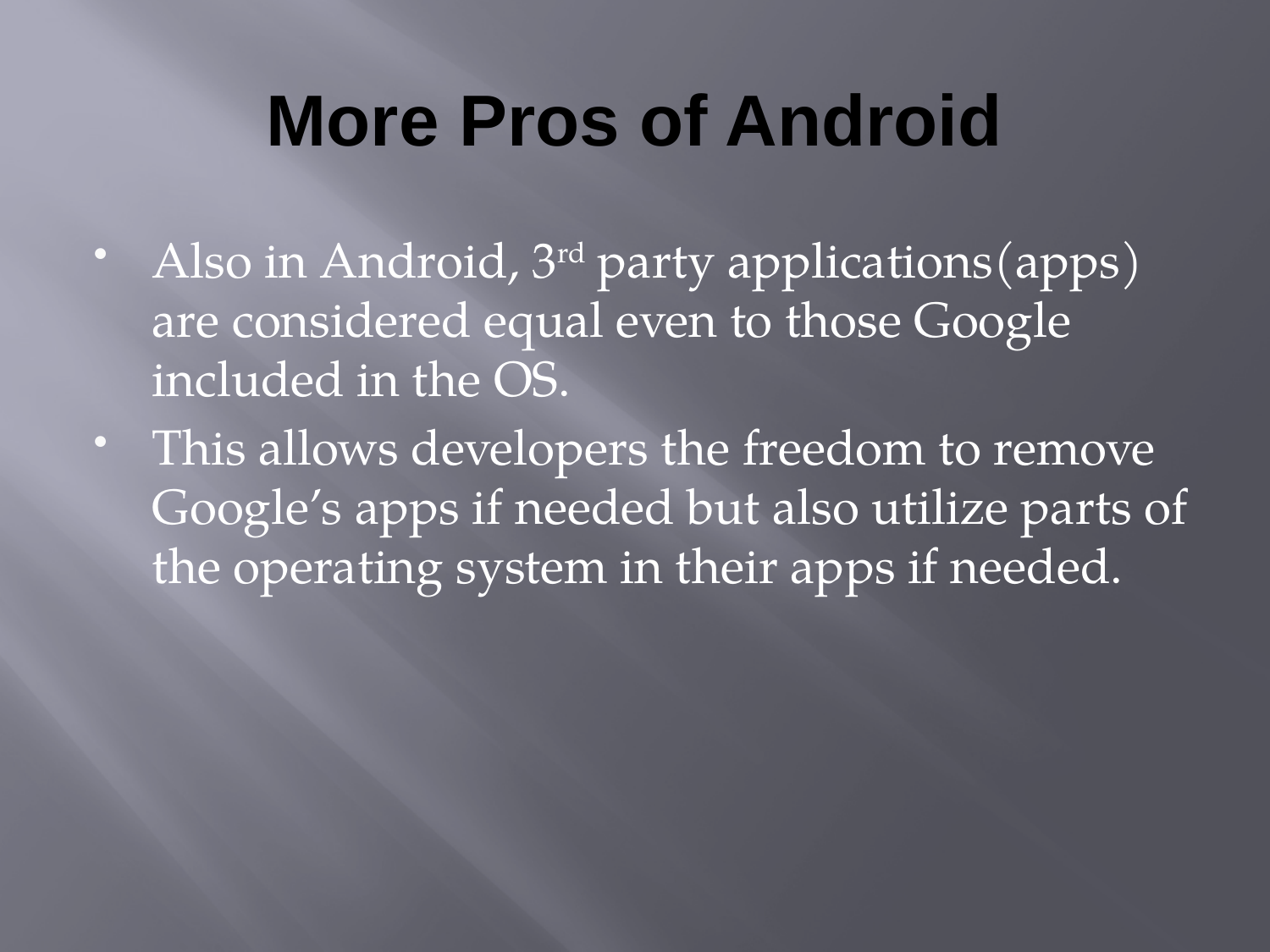

# More Pros of Android
Also in Android, 3rd party applications(apps) are considered equal even to those Google included in the OS.
This allows developers the freedom to remove Google’s apps if needed but also utilize parts of the operating system in their apps if needed.